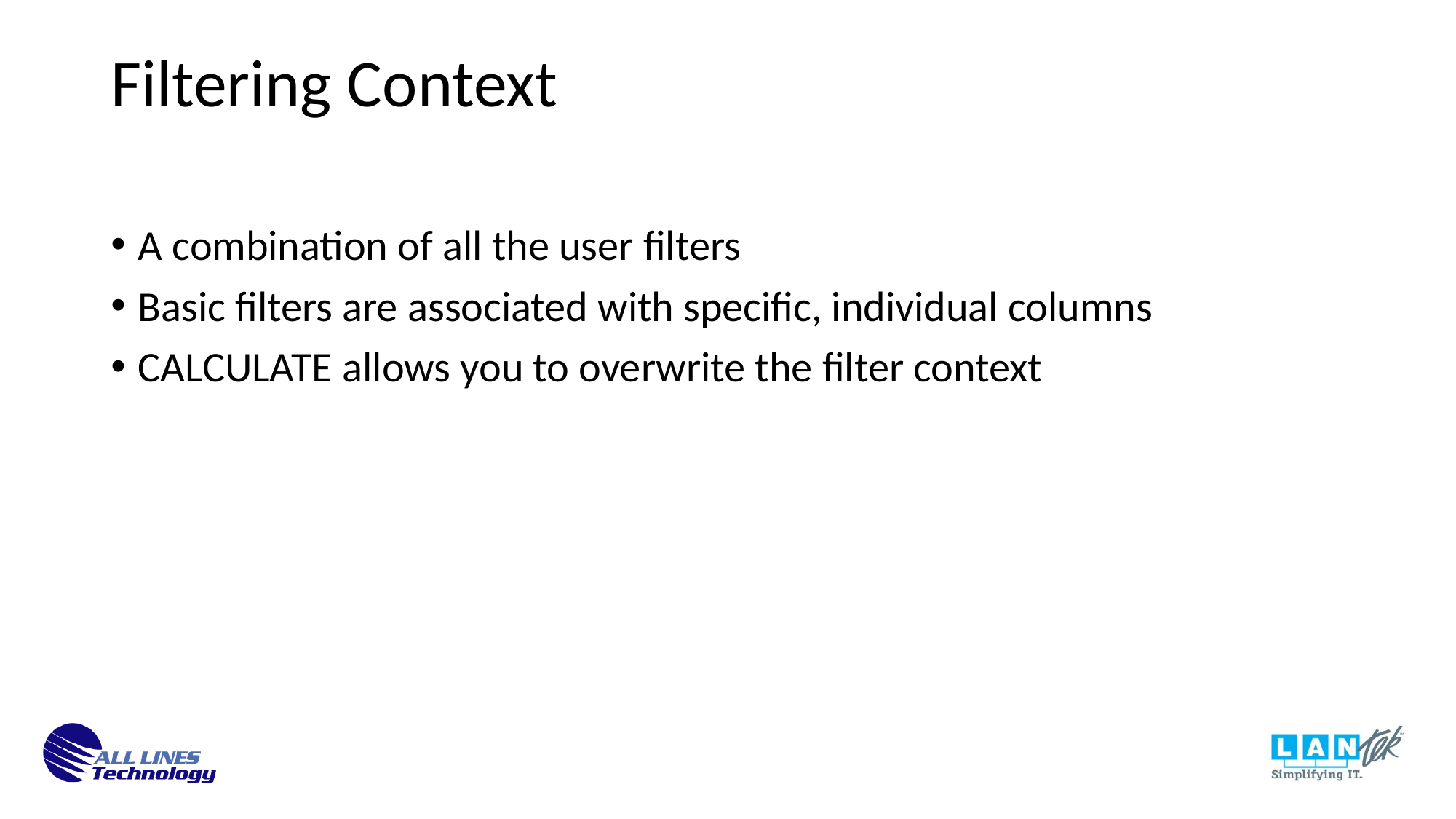

Filtering Context
A combination of all the user filters
Basic filters are associated with specific, individual columns
CALCULATE allows you to overwrite the filter context